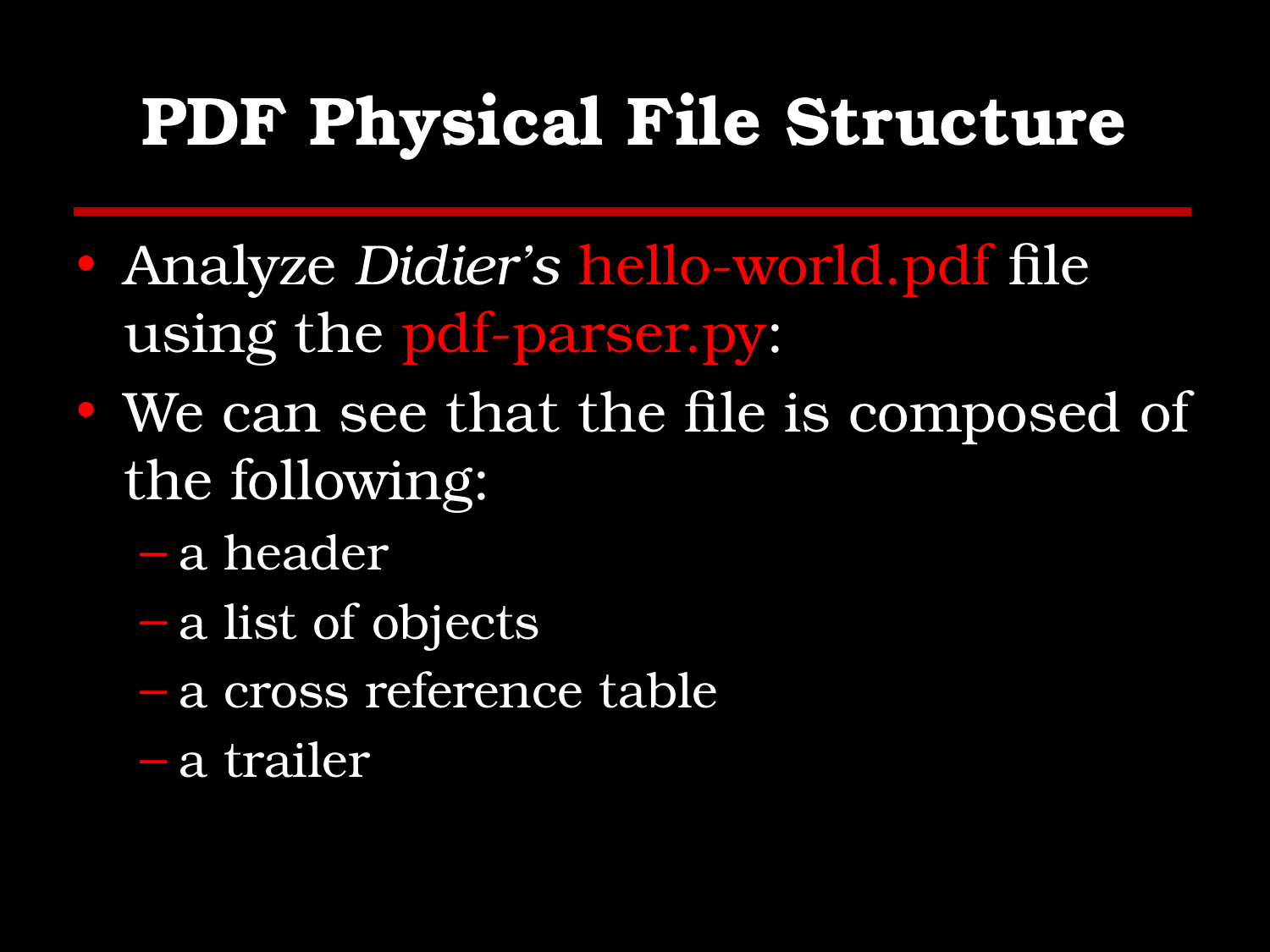

# PDF Physical File Structure
Analyze Didier’s hello-world.pdf file using the pdf-parser.py:
We can see that the file is composed of the following:
a header
a list of objects
a cross reference table
a trailer